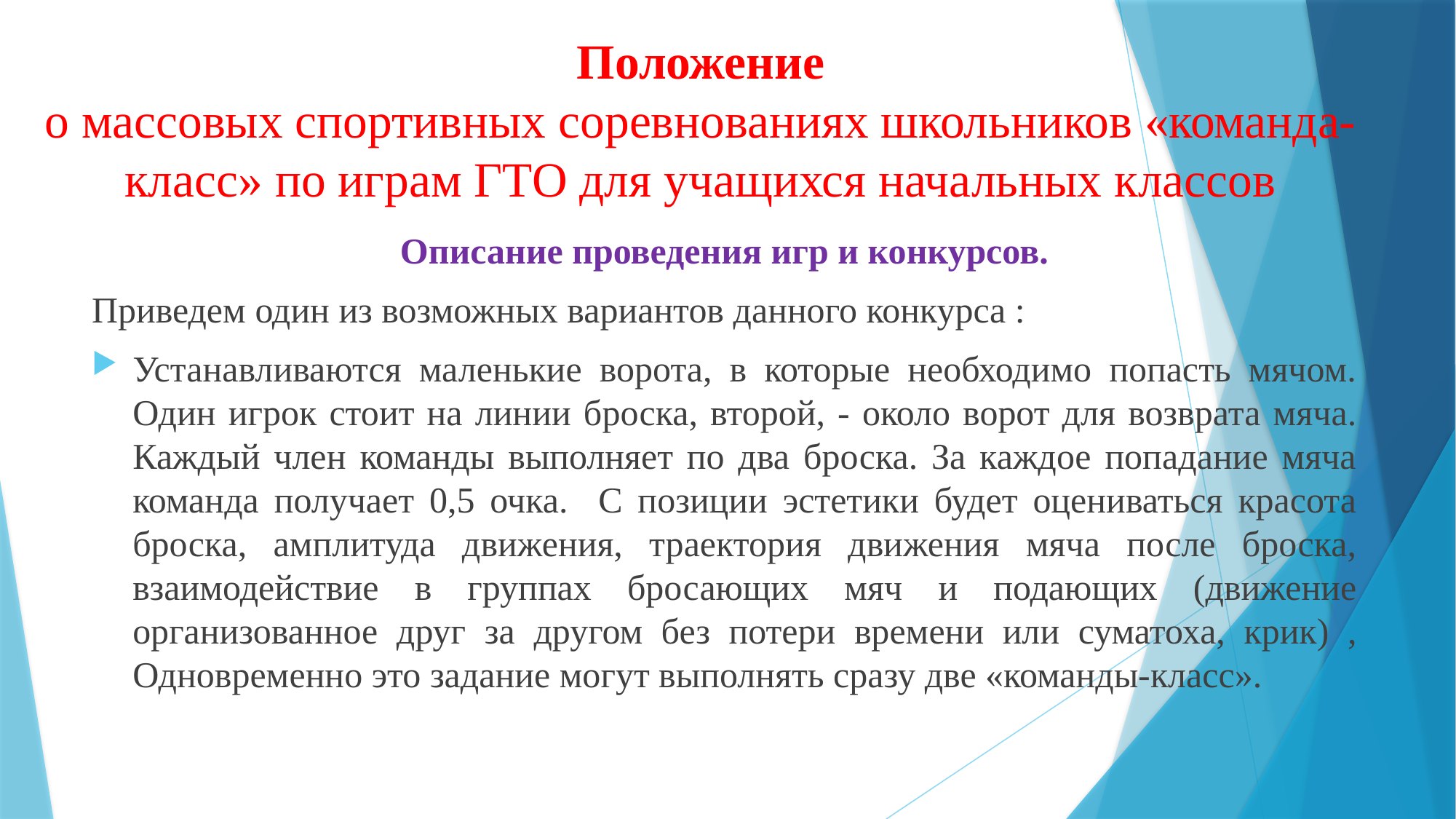

# Положение о массовых спортивных соревнованиях школьников «команда-класс» по играм ГТО для учащихся начальных классов
Описание проведения игр и конкурсов.
Приведем один из возможных вариантов данного конкурса :
Устанавливаются маленькие ворота, в которые необходимо попасть мячом. Один игрок стоит на линии броска, второй, - около ворот для возврата мяча. Каждый член команды выполняет по два броска. За каждое попадание мяча команда получает 0,5 очка.  С позиции эстетики будет оцениваться красота броска, амплитуда движения, траектория движения мяча после броска, взаимодействие в группах бросающих мяч и подающих (движение организованное друг за другом без потери времени или суматоха, крик) , Одновременно это задание могут выполнять сразу две «команды-класс».